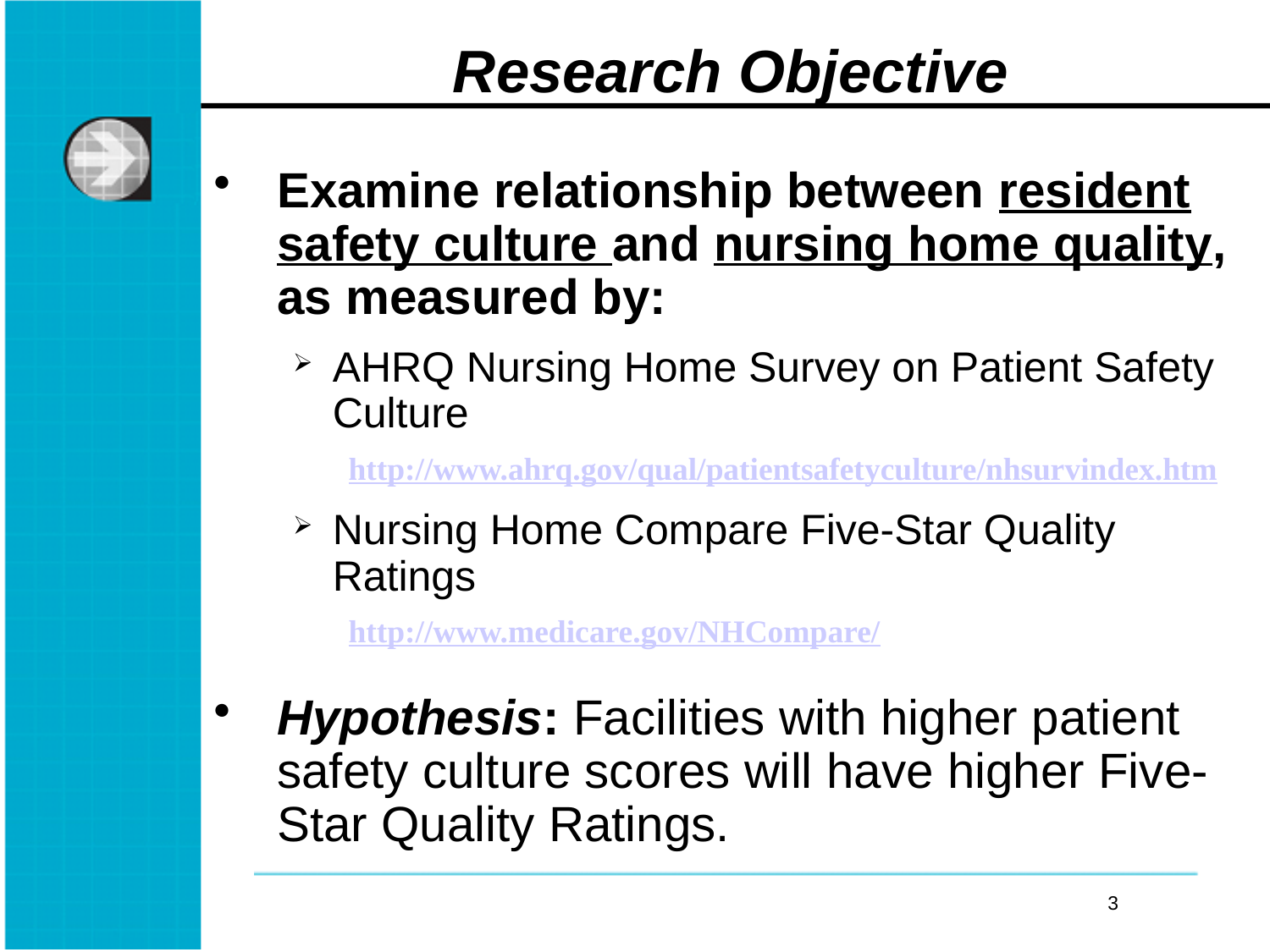

# Research Objective

Examine relationship between resident safety culture and nursing home quality, as measured by:
AHRQ Nursing Home Survey on Patient Safety Culture
http://www.ahrq.gov/qual/patientsafetyculture/nhsurvindex.htm
Nursing Home Compare Five-Star Quality Ratings
http://www.medicare.gov/NHCompare/
Hypothesis: Facilities with higher patient safety culture scores will have higher Five-Star Quality Ratings.